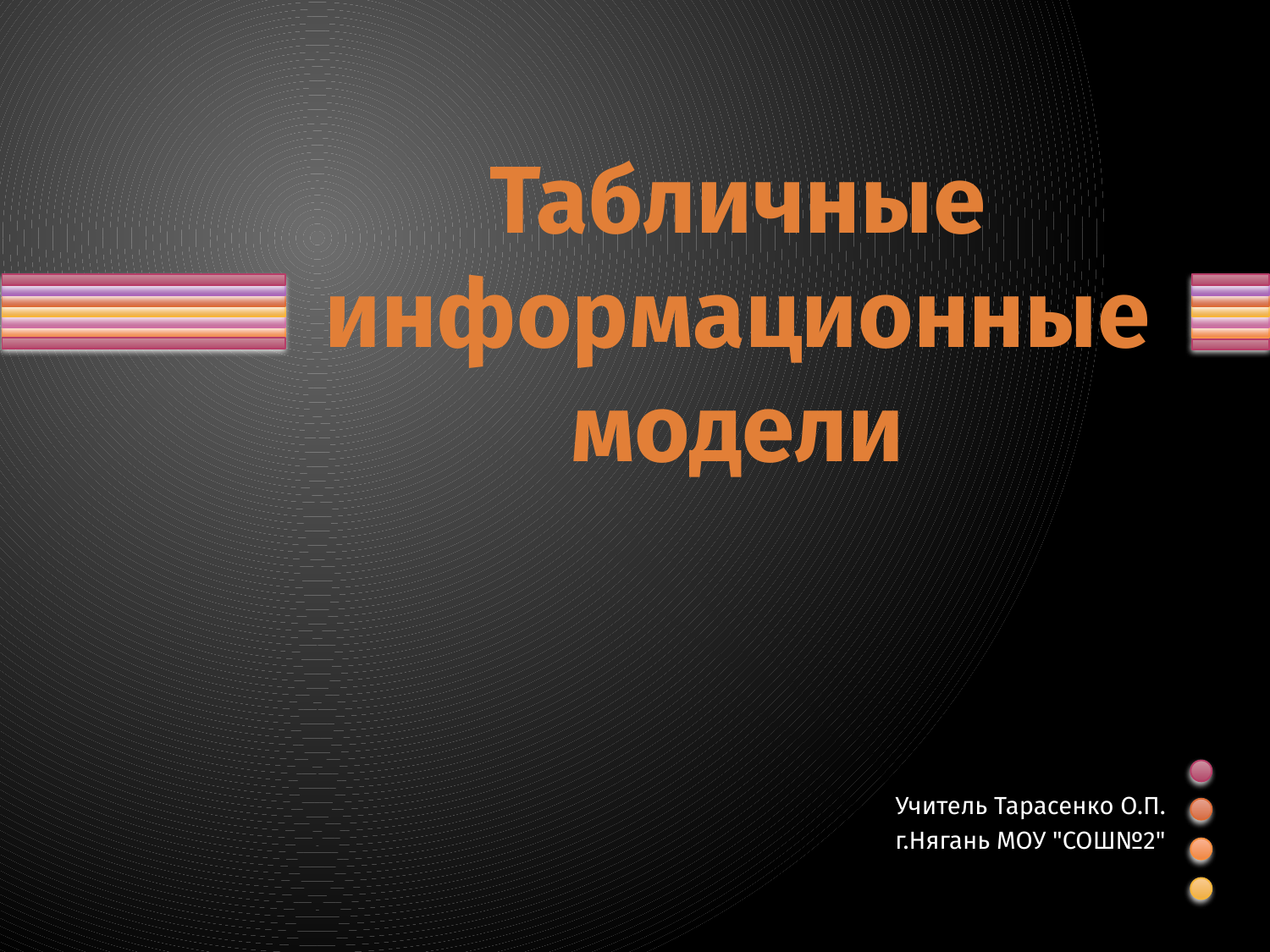

# Табличные информационные модели
Учитель Тарасенко О.П.
г.Нягань МОУ "СОШ№2"